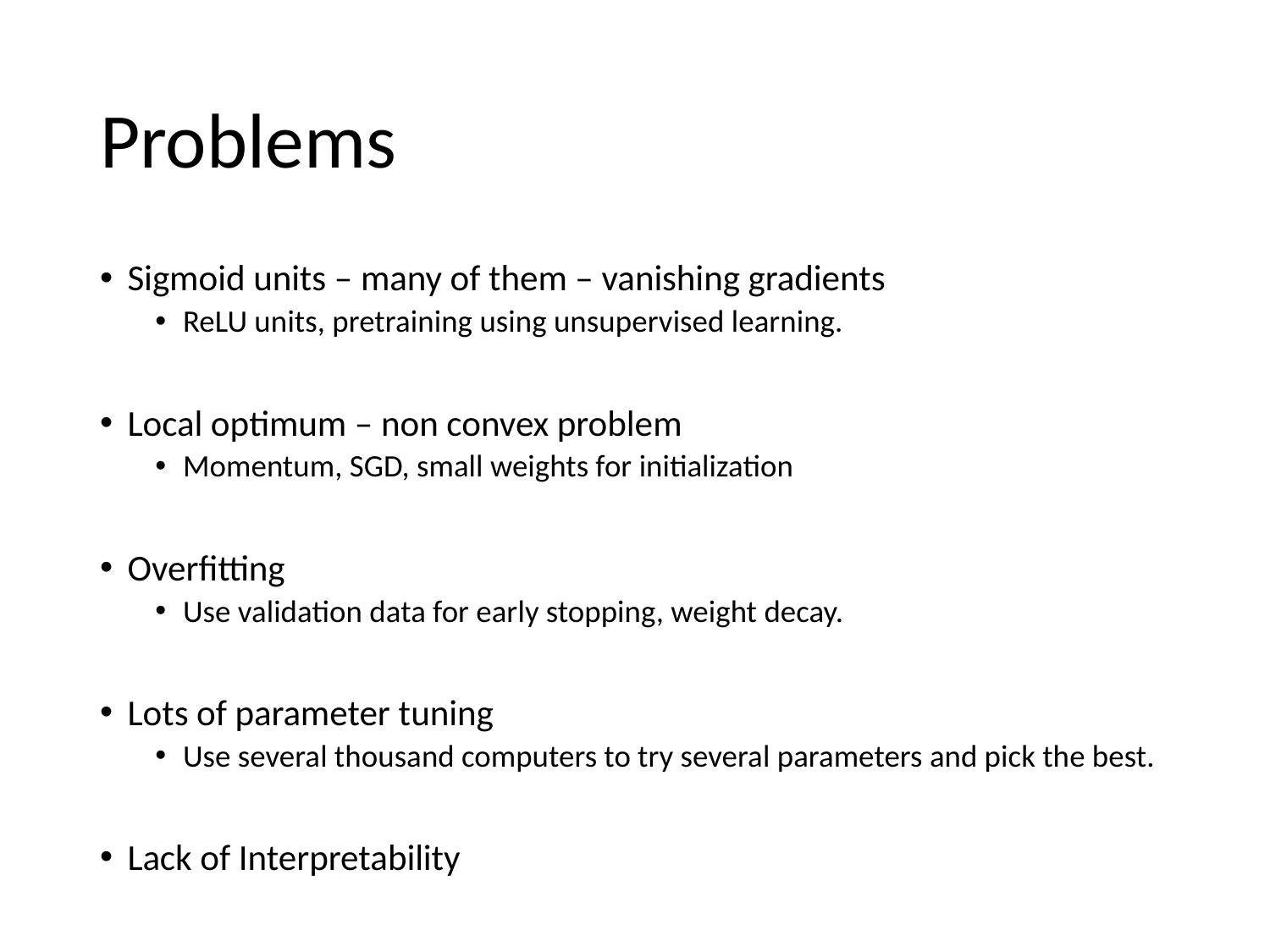

# Problems
Sigmoid units – many of them – vanishing gradients
ReLU units, pretraining using unsupervised learning.

Local optimum – non convex problem
Momentum, SGD, small weights for initialization

Overfitting
Use validation data for early stopping, weight decay.

Lots of parameter tuning
Use several thousand computers to try several parameters and pick the best.

Lack of Interpretability